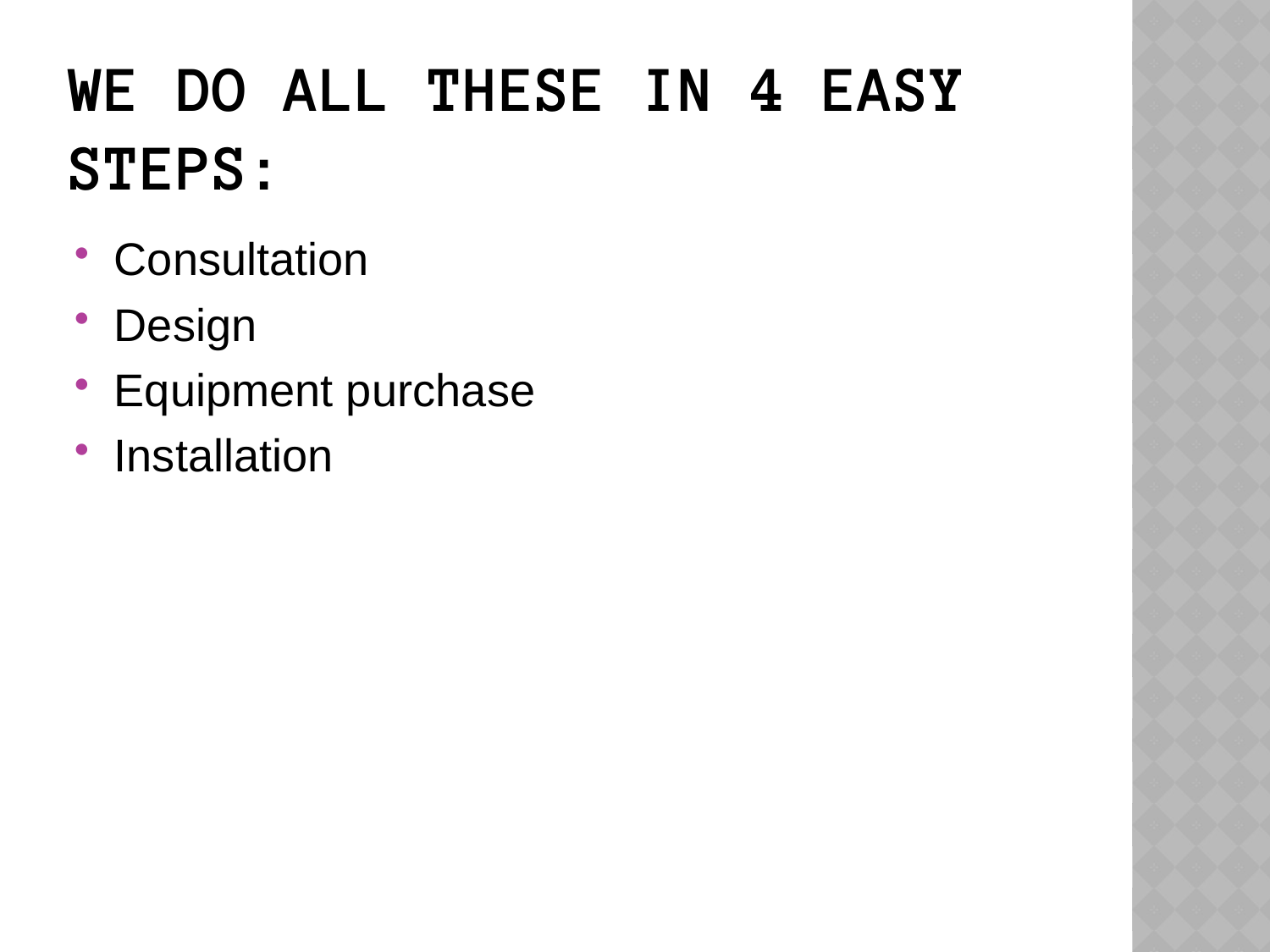

# We do all these in 4 easy steps:
Consultation
Design
Equipment purchase
Installation